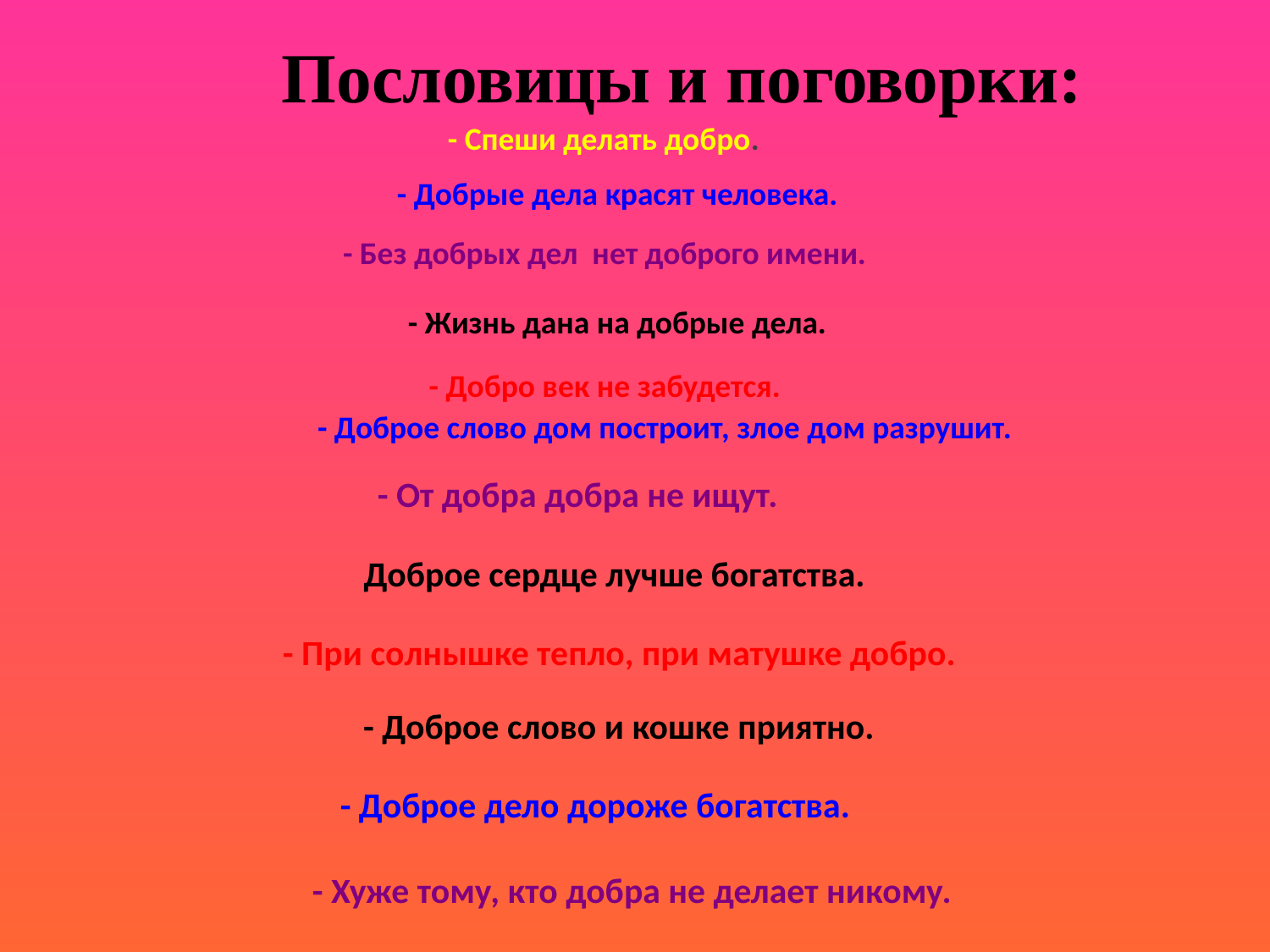

Пословицы и поговорки:
- Спеши делать добро.
- Добрые дела красят человека.
- Без добрых дел  нет доброго имени.
- Жизнь дана на добрые дела.
- Добро век не забудется.
- Доброе слово дом построит, злое дом разрушит.
- От добра добра не ищут.
Доброе сердце лучше богатства.
- При солнышке тепло, при матушке добро.
- Доброе слово и кошке приятно.
- Доброе дело дороже богатства.

 - Хуже тому, кто добра не делает никому.